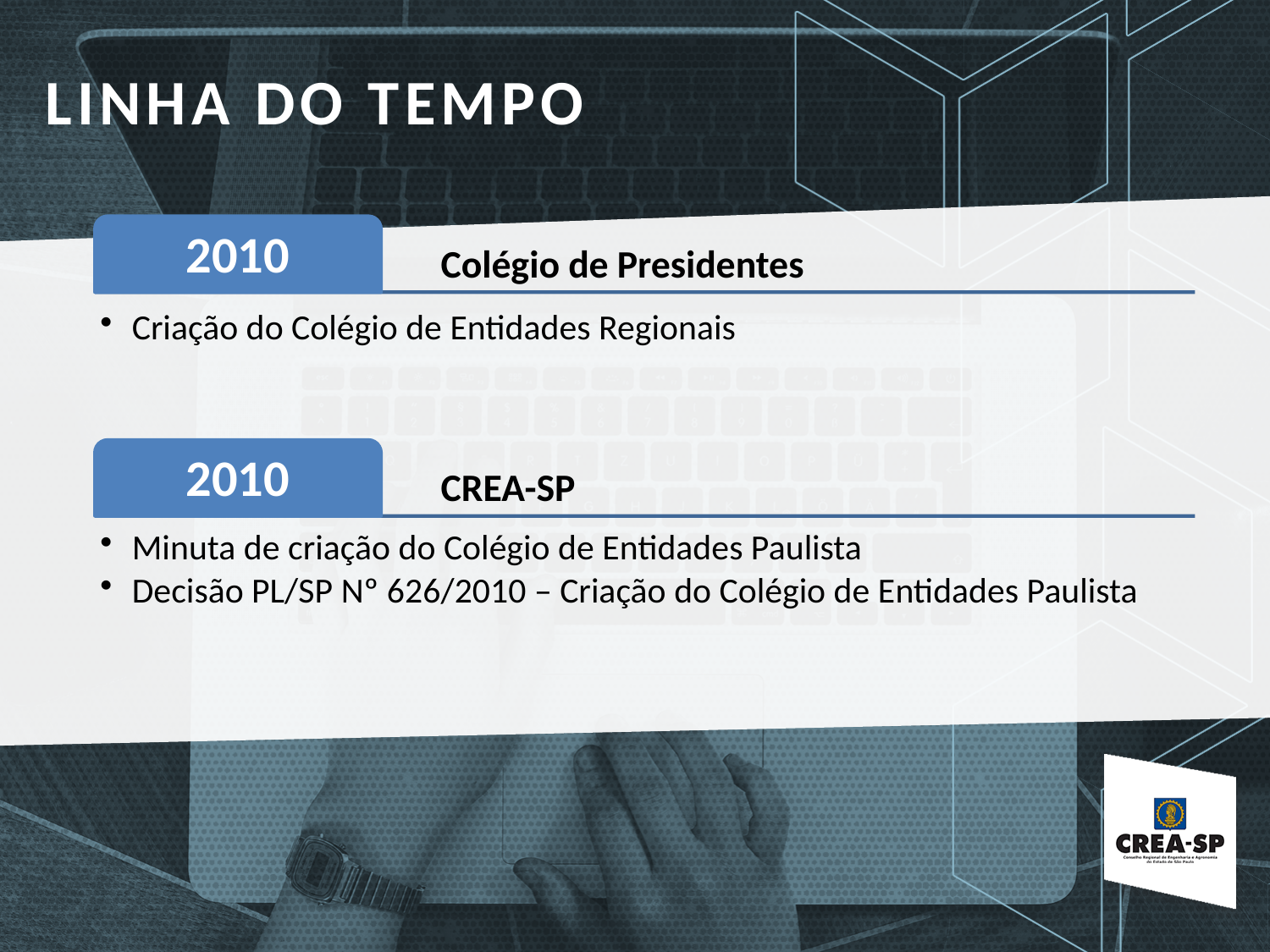

LINHA DO TEMPO

Colégio de Presidentes
2010
Criação do Colégio de Entidades Regionais
CREA-SP
2010
Minuta de criação do Colégio de Entidades Paulista
Decisão PL/SP Nº 626/2010 – Criação do Colégio de Entidades Paulista